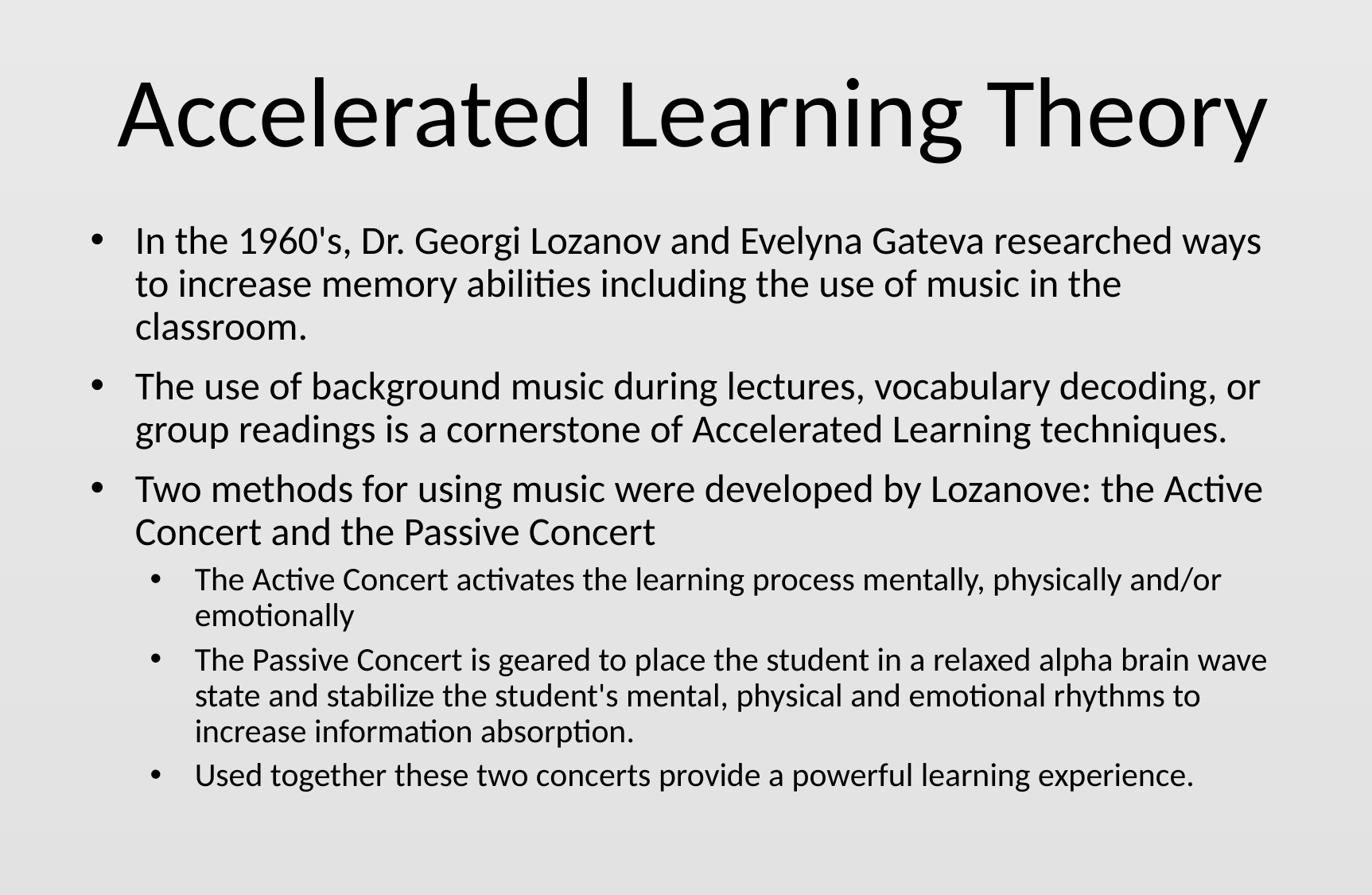

# Accelerated Learning Theory
In the 1960's, Dr. Georgi Lozanov and Evelyna Gateva researched ways to increase memory abilities including the use of music in the classroom.
The use of background music during lectures, vocabulary decoding, or group readings is a cornerstone of Accelerated Learning techniques.
Two methods for using music were developed by Lozanove: the Active Concert and the Passive Concert
The Active Concert activates the learning process mentally, physically and/or emotionally
The Passive Concert is geared to place the student in a relaxed alpha brain wave state and stabilize the student's mental, physical and emotional rhythms to increase information absorption.
Used together these two concerts provide a powerful learning experience.